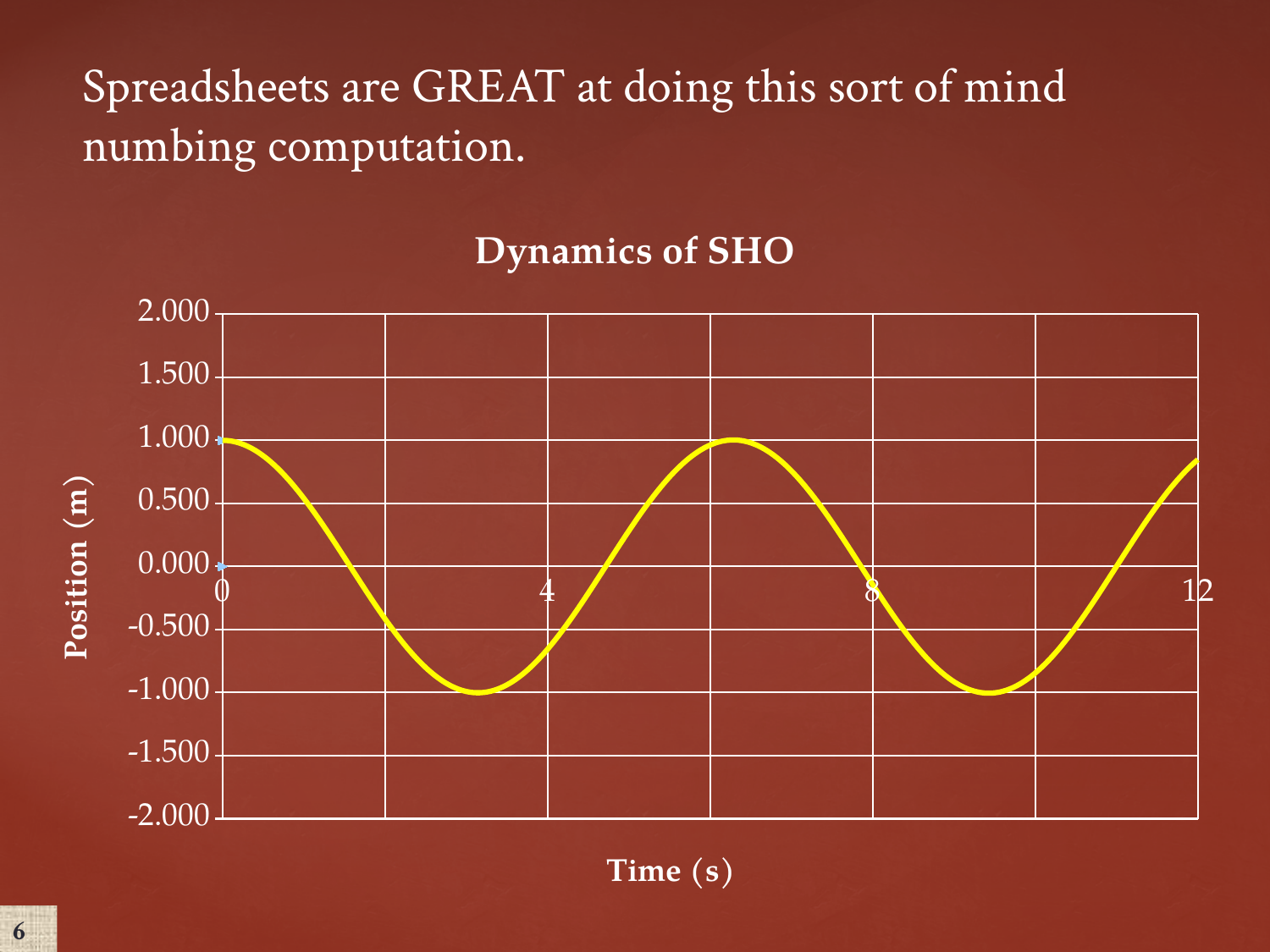

# Spreadsheets are GREAT at doing this sort of mind numbing computation.

### Chart: Dynamics of SHO

| Category | x(t) | v(t) | a(t) | time step |
|---|---|---|---|---|
6